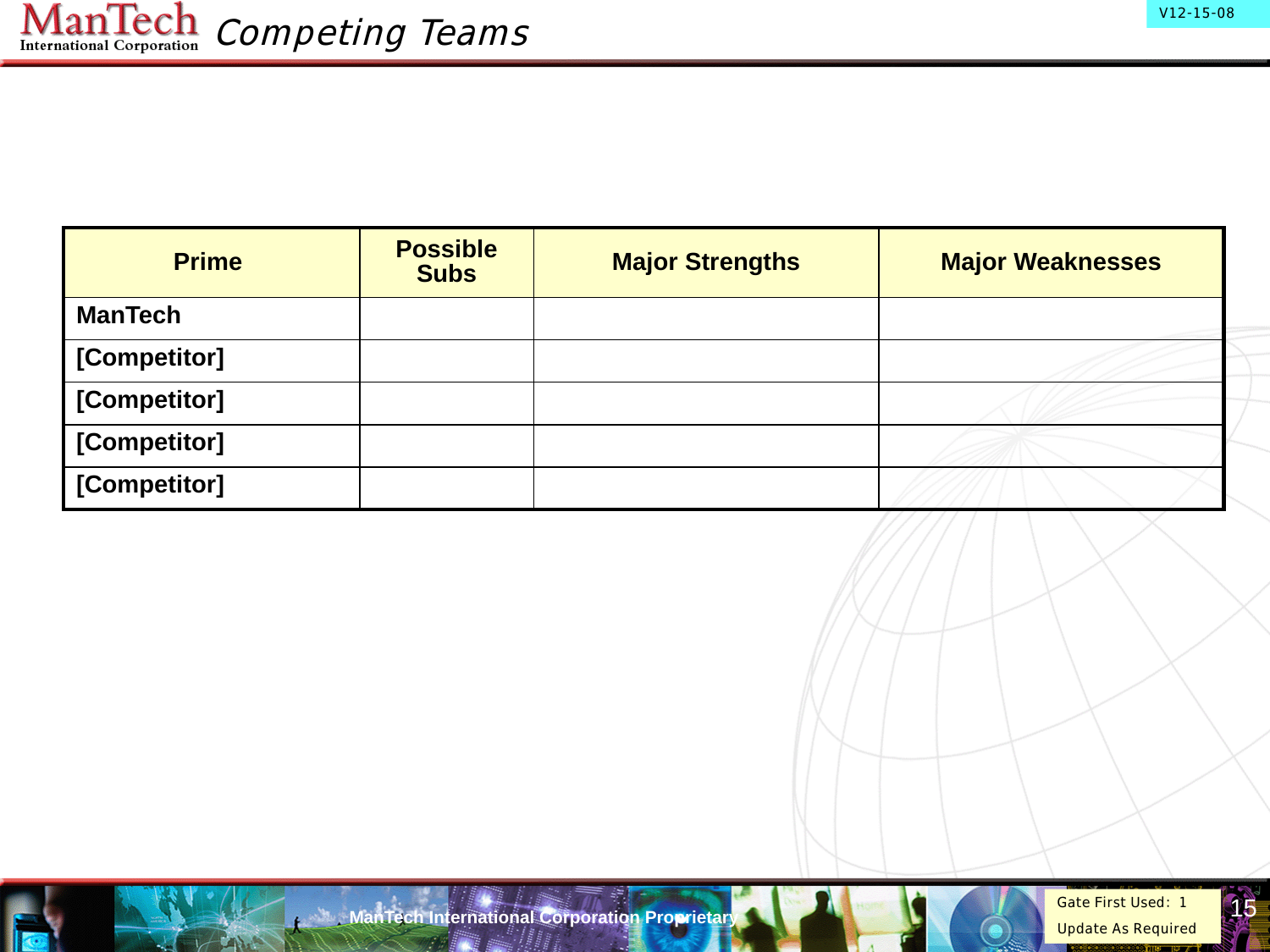

# Competing Teams
| Prime | Possible Subs | Major Strengths | Major Weaknesses |
| --- | --- | --- | --- |
| ManTech |  |  |  |
| [Competitor] |  |  |  |
| [Competitor] |  |  |  |
| [Competitor] |  |  |  |
| [Competitor] |  |  |  |
15
Gate First Used:  1
Update As Required